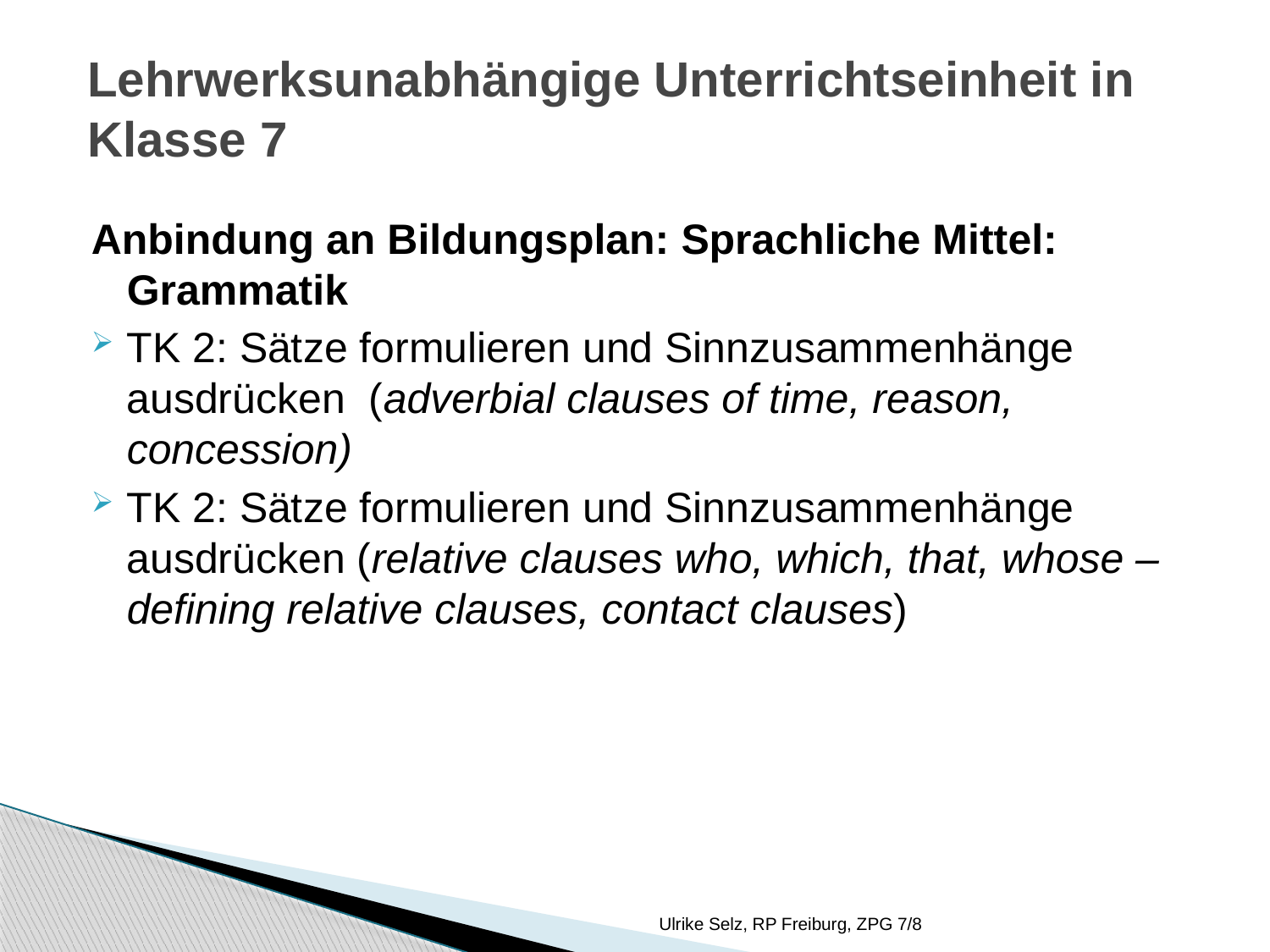

# Lehrwerksunabhängige Unterrichtseinheit in Klasse 7
Anbindung an Bildungsplan: Sprachliche Mittel: Grammatik
TK 2: Sätze formulieren und Sinnzusammenhänge ausdrücken  (adverbial clauses of time, reason, concession)
TK 2: Sätze formulieren und Sinnzusammenhänge ausdrücken (relative clauses who, which, that, whose – defining relative clauses, contact clauses)
Ulrike Selz, RP Freiburg, ZPG 7/8